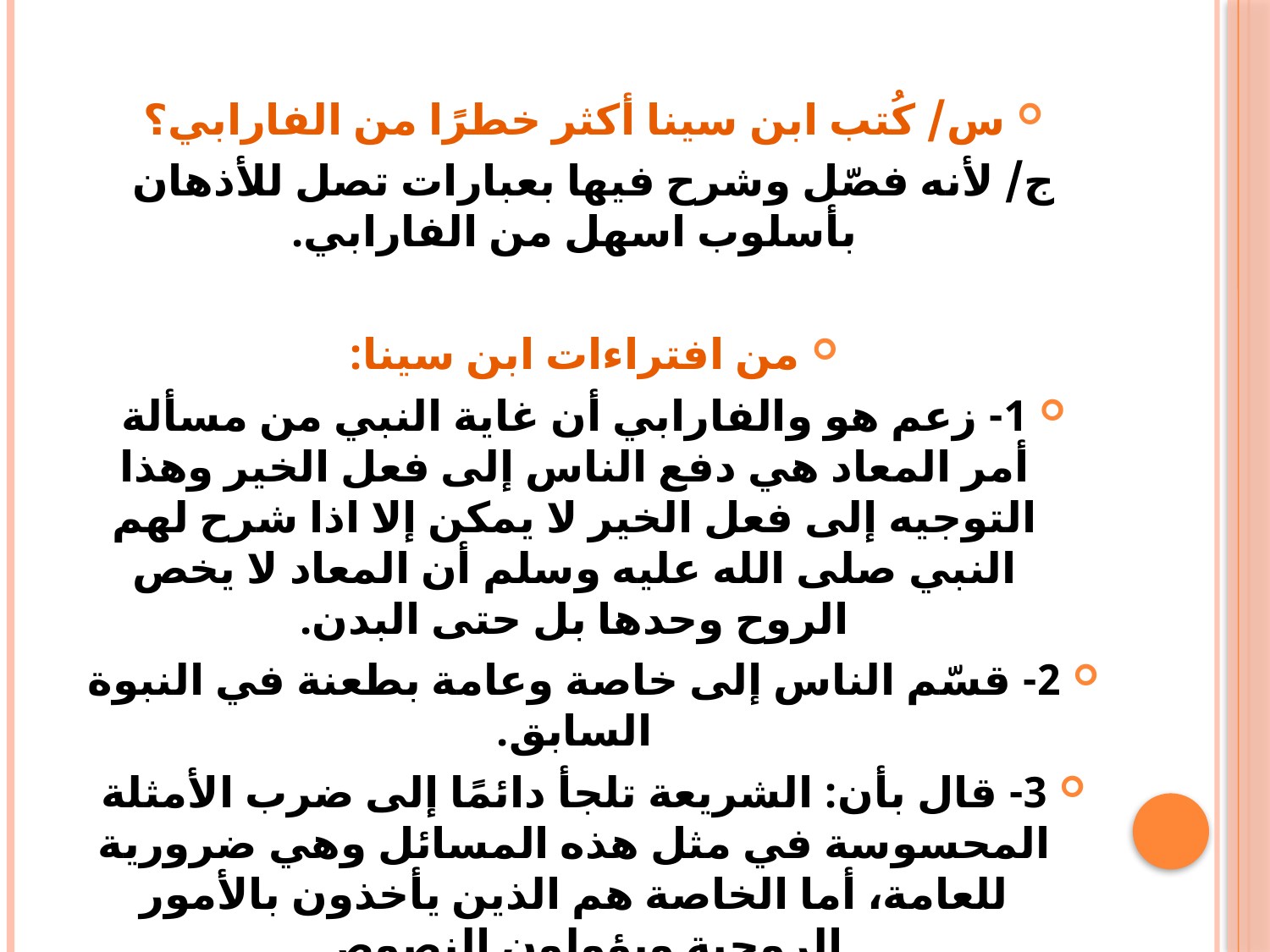

#
س/ كُتب ابن سينا أكثر خطرًا من الفارابي؟
ج/ لأنه فصّل وشرح فيها بعبارات تصل للأذهان بأسلوب اسهل من الفارابي.

من افتراءات ابن سينا:
1- زعم هو والفارابي أن غاية النبي من مسألة أمر المعاد هي دفع الناس إلى فعل الخير وهذا التوجيه إلى فعل الخير لا يمكن إلا اذا شرح لهم النبي صلى الله عليه وسلم أن المعاد لا يخص الروح وحدها بل حتى البدن.
2- قسّم الناس إلى خاصة وعامة بطعنة في النبوة السابق.
3- قال بأن: الشريعة تلجأ دائمًا إلى ضرب الأمثلة المحسوسة في مثل هذه المسائل وهي ضرورية للعامة، أما الخاصة هم الذين يأخذون بالأمور الروحية ويؤولون النصوص.